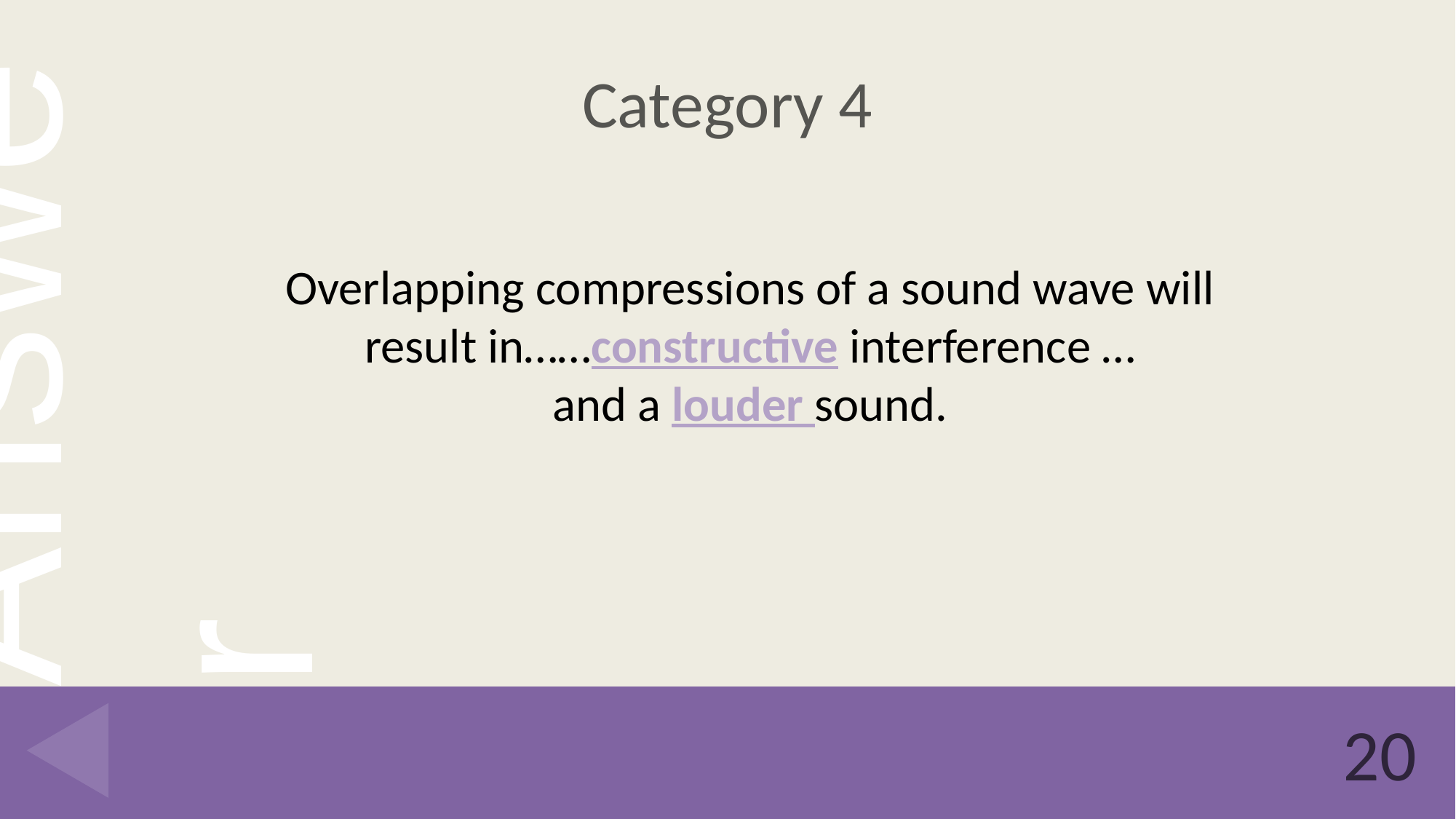

# Category 4
Overlapping compressions of a sound wave will result in……constructive interference …
and a louder sound.
20